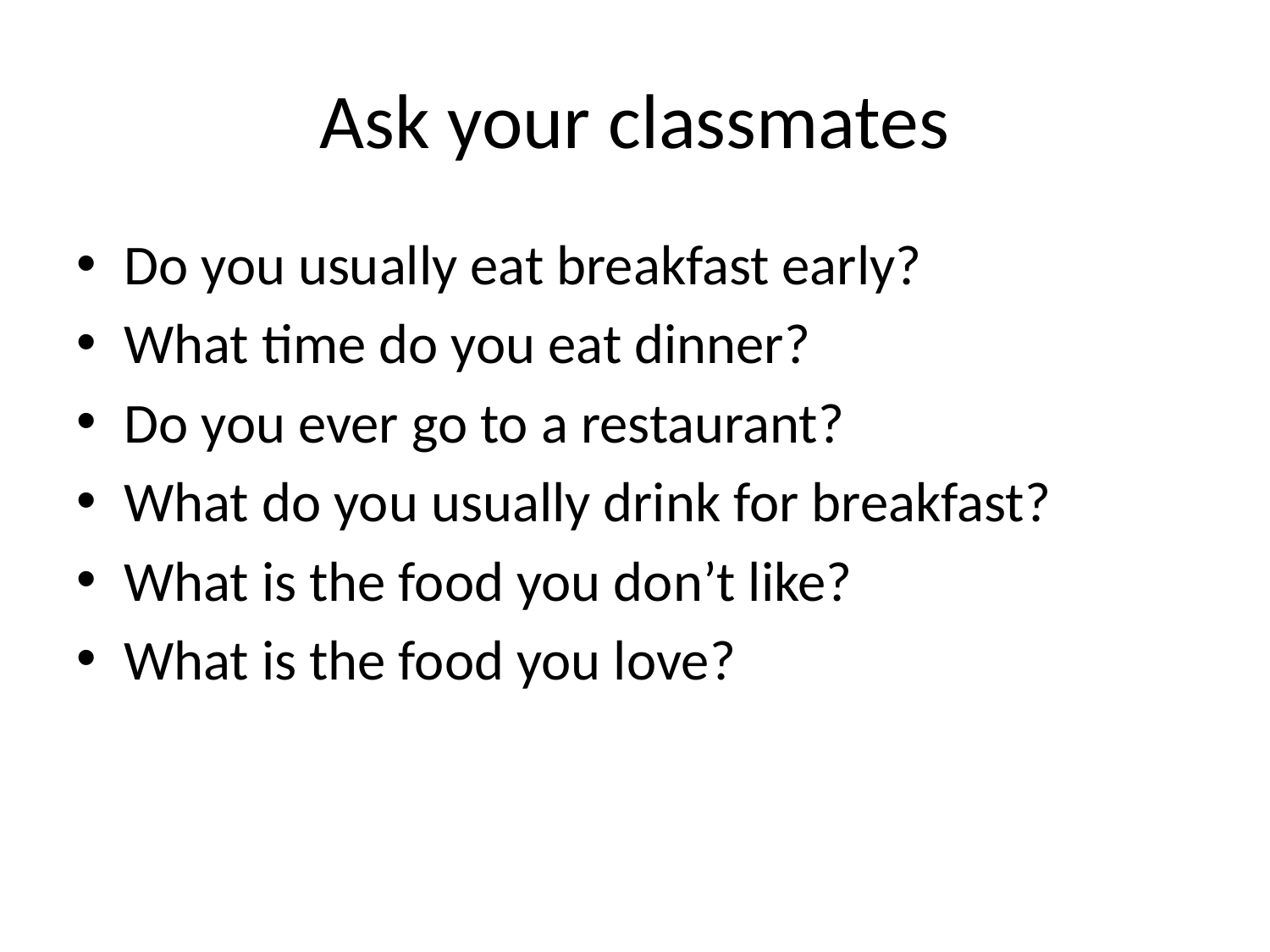

# Ask your classmates
Do you usually eat breakfast early?
What time do you eat dinner?
Do you ever go to a restaurant?
What do you usually drink for breakfast?
What is the food you don’t like?
What is the food you love?